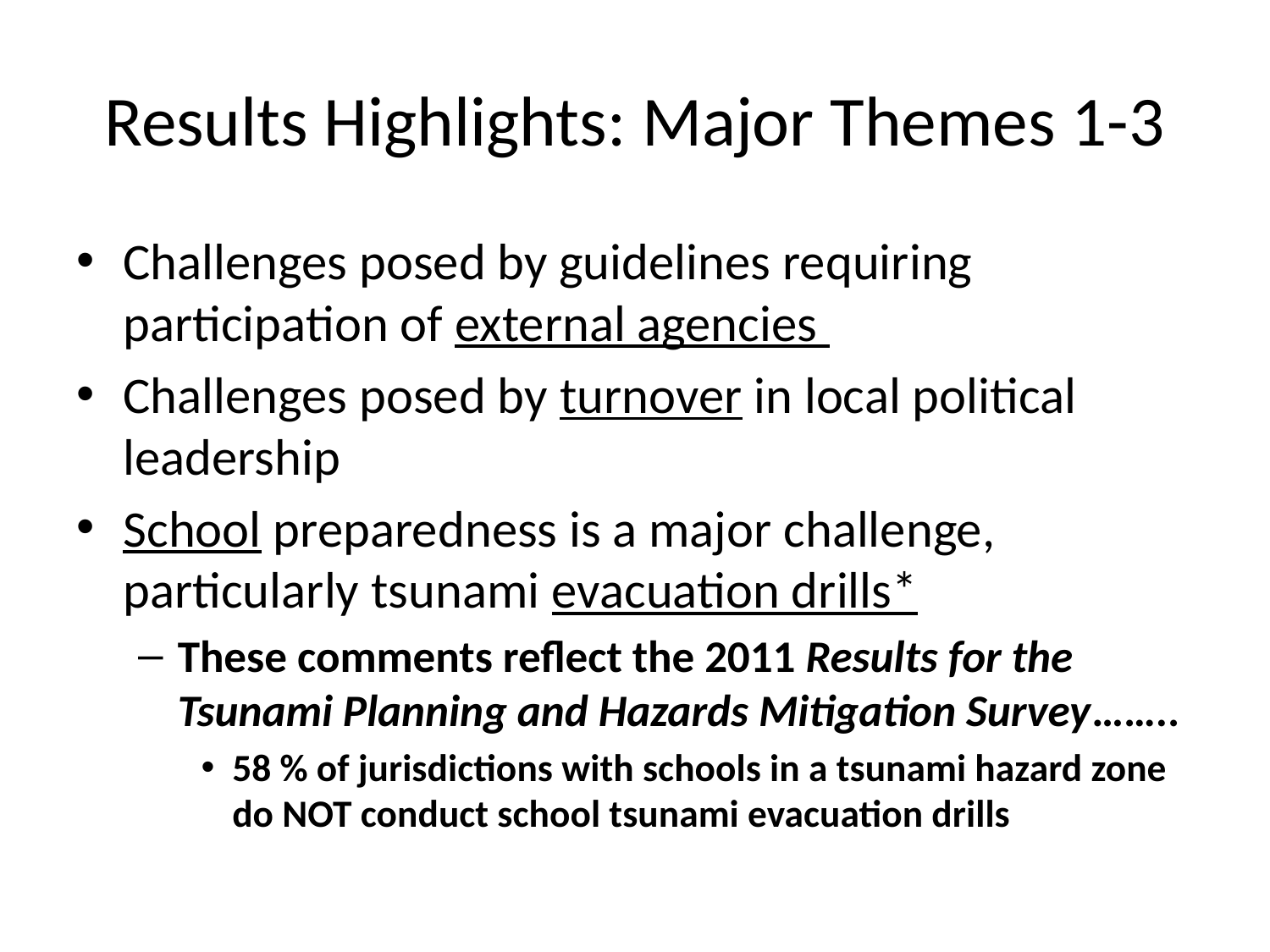

# Results Highlights: Major Themes 1-3
Challenges posed by guidelines requiring participation of external agencies
Challenges posed by turnover in local political leadership
School preparedness is a major challenge, particularly tsunami evacuation drills*
These comments reflect the 2011 Results for the Tsunami Planning and Hazards Mitigation Survey……..
58 % of jurisdictions with schools in a tsunami hazard zone do NOT conduct school tsunami evacuation drills